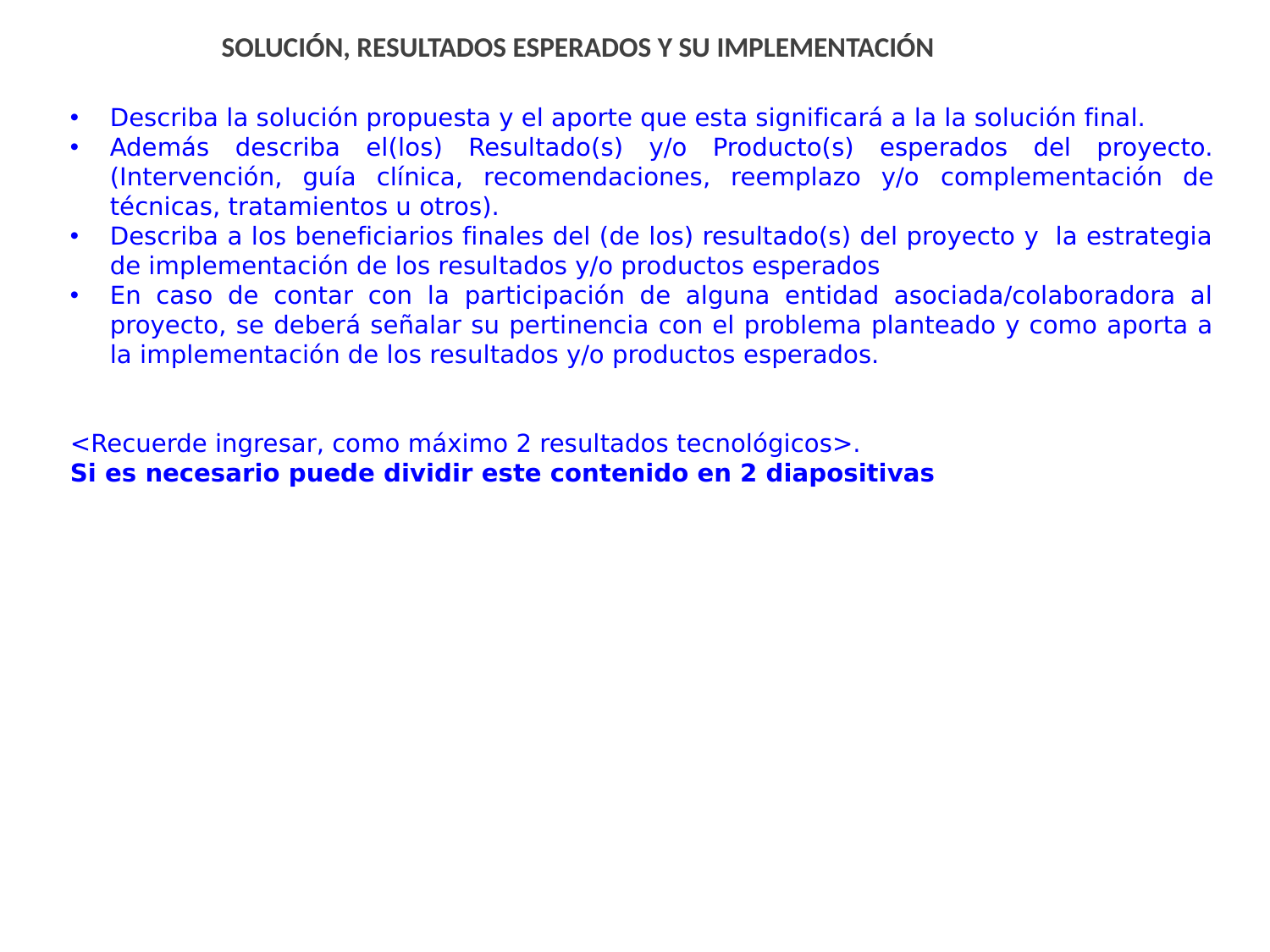

SOLUCIÓN, RESULTADOS ESPERADOS Y SU IMPLEMENTACIÓN
Describa la solución propuesta y el aporte que esta significará a la la solución final.
Además describa el(los) Resultado(s) y/o Producto(s) esperados del proyecto. (Intervención, guía clínica, recomendaciones, reemplazo y/o complementación de técnicas, tratamientos u otros).
Describa a los beneficiarios finales del (de los) resultado(s) del proyecto y  la estrategia de implementación de los resultados y/o productos esperados
En caso de contar con la participación de alguna entidad asociada/colaboradora al proyecto, se deberá señalar su pertinencia con el problema planteado y como aporta a la implementación de los resultados y/o productos esperados.

<Recuerde ingresar, como máximo 2 resultados tecnológicos>.
Si es necesario puede dividir este contenido en 2 diapositivas